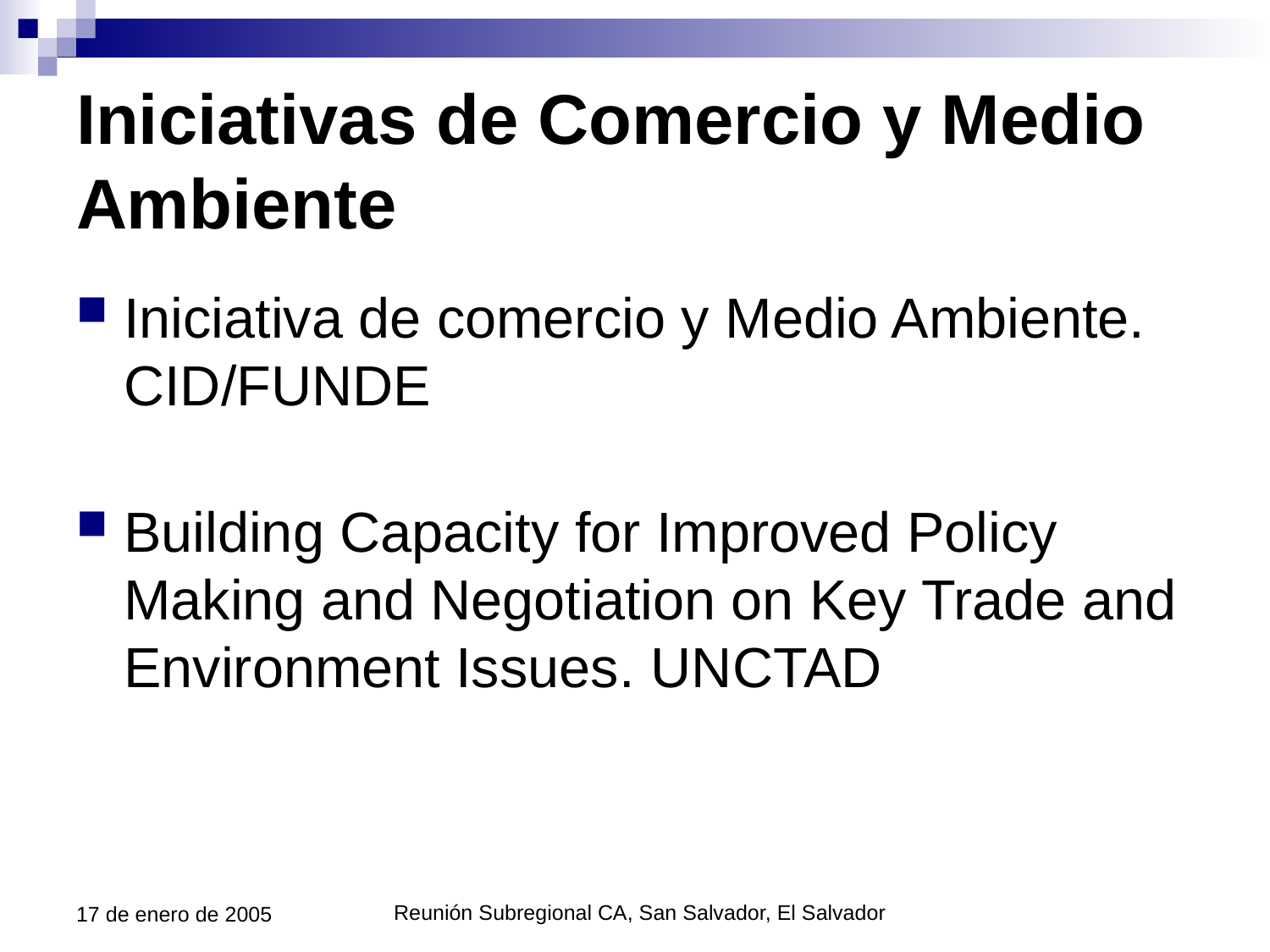

# Iniciativas de Comercio y Medio Ambiente
Iniciativa de comercio y Medio Ambiente. CID/FUNDE
Building Capacity for Improved Policy Making and Negotiation on Key Trade and Environment Issues. UNCTAD
17 de enero de 2005
Reunión Subregional CA, San Salvador, El Salvador